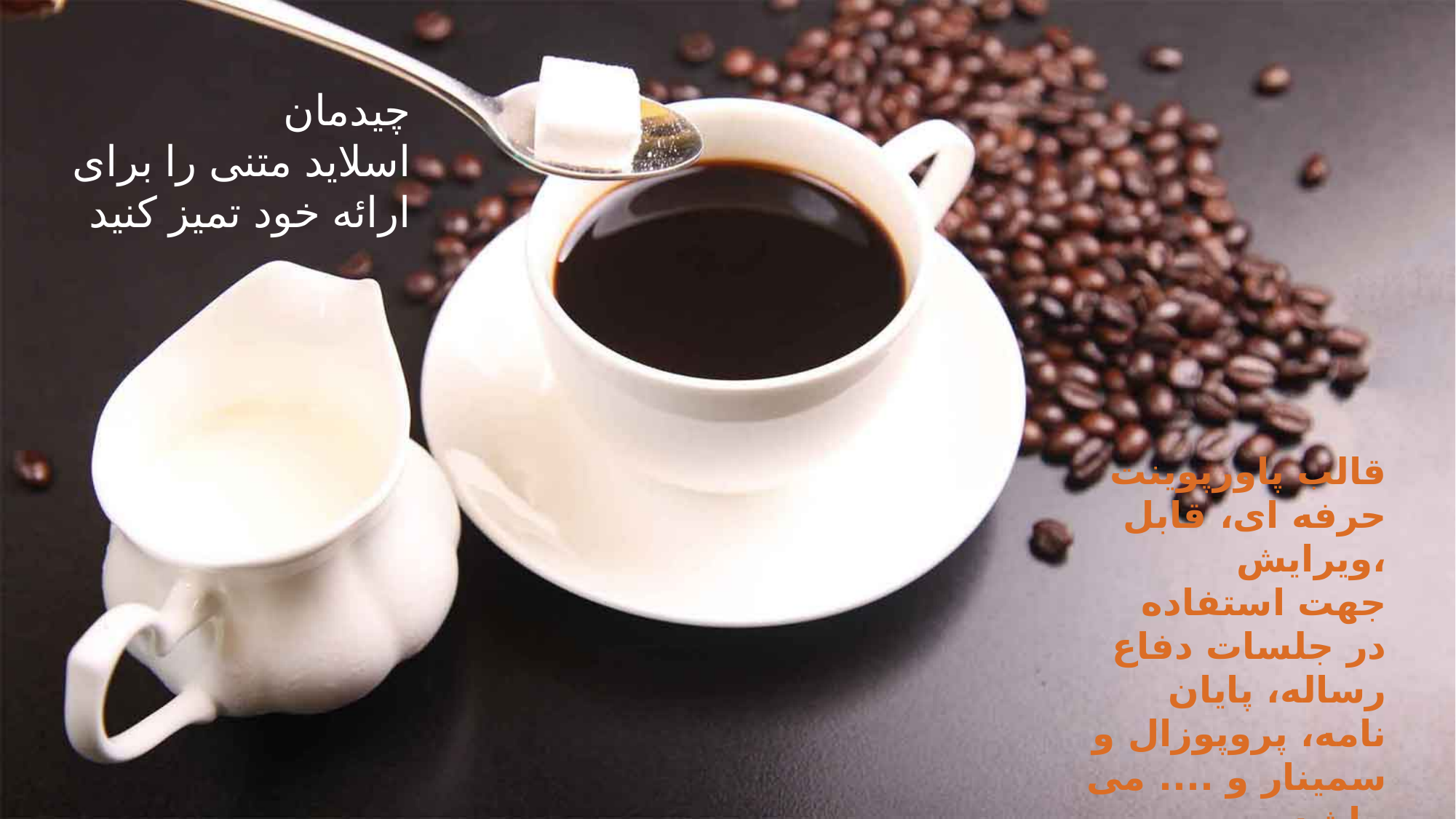

چیدمان
اسلاید متنی را برای ارائه خود تمیز کنید
قالب پاورپوينت
حرفه ای، قابل ویرایش،
 جهت استفاده در جلسات دفاع رساله، پایان نامه، پروپوزال و سمینار و .... می باشد.